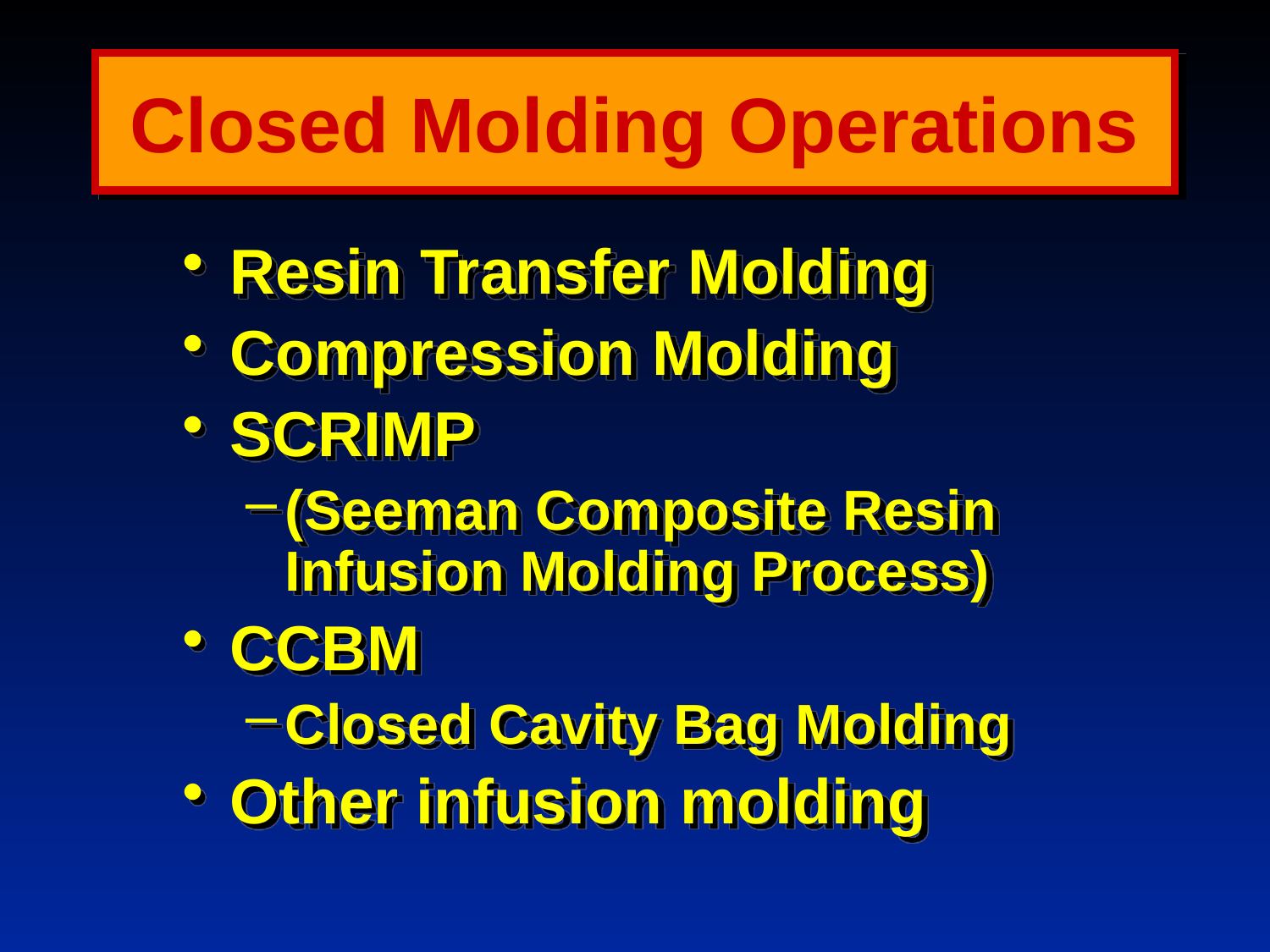

# Closed Molding Operations
Resin Transfer Molding
Compression Molding
SCRIMP
(Seeman Composite Resin Infusion Molding Process)
CCBM
Closed Cavity Bag Molding
Other infusion molding